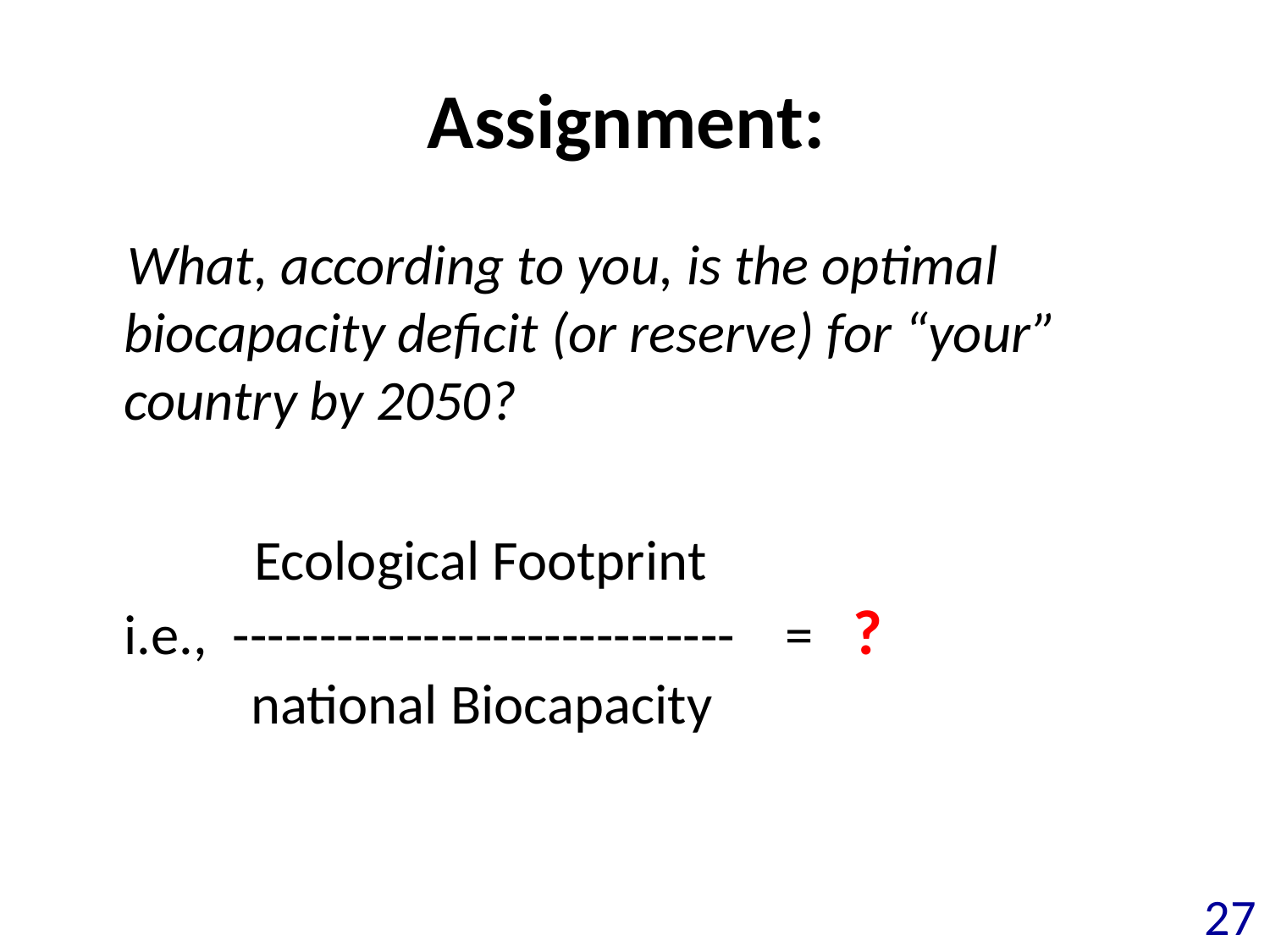

# Assignment:
    What, according to you, is the optimal biocapacity deficit (or reserve) for “your” country by 2050?

              Ecological Footprint
i.e.,  -----------------------------    =   ?
          national Biocapacity

27